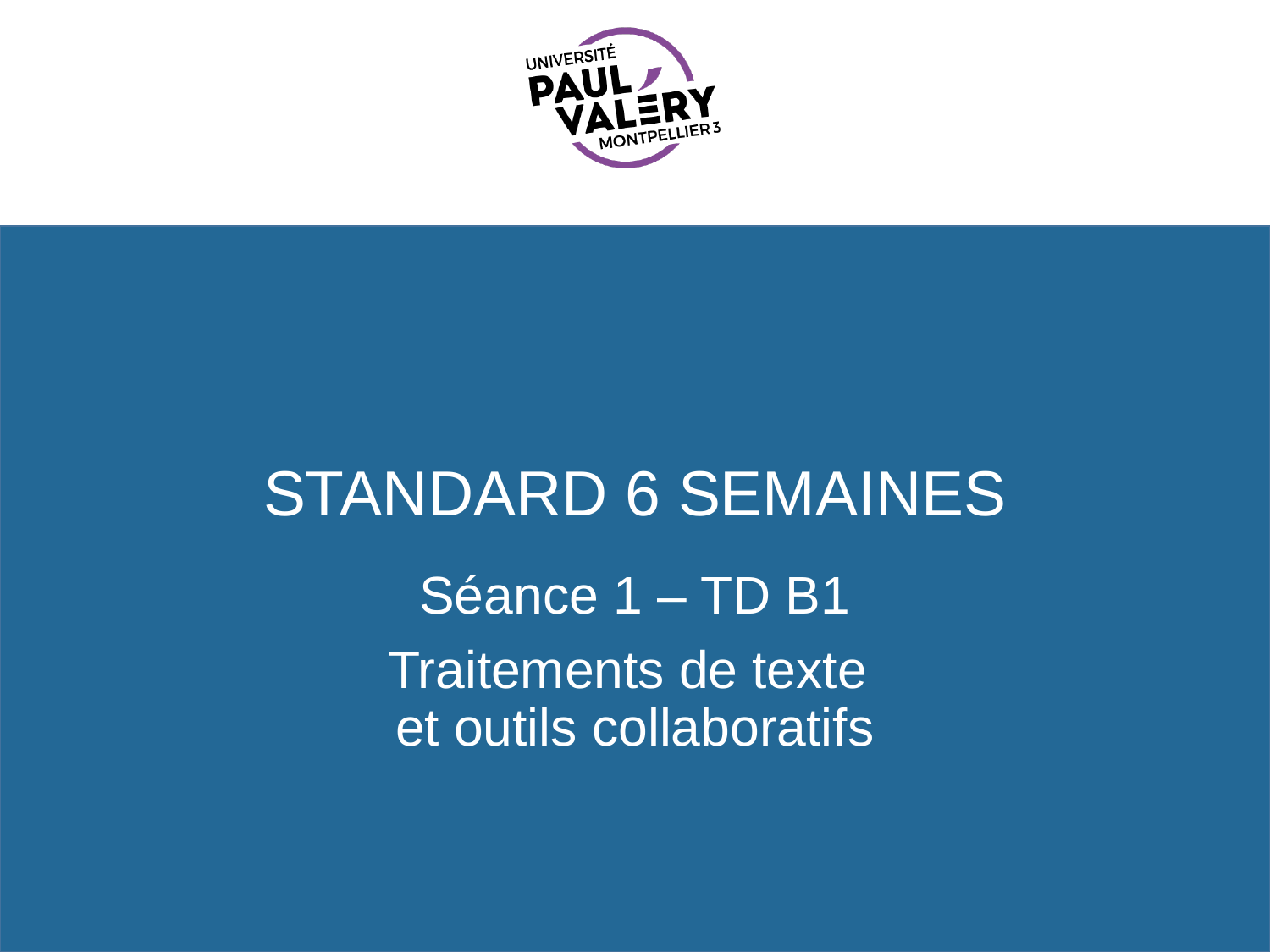

# Standard 6 semaines
Séance 1 – TD B1
Traitements de texte
et outils collaboratifs